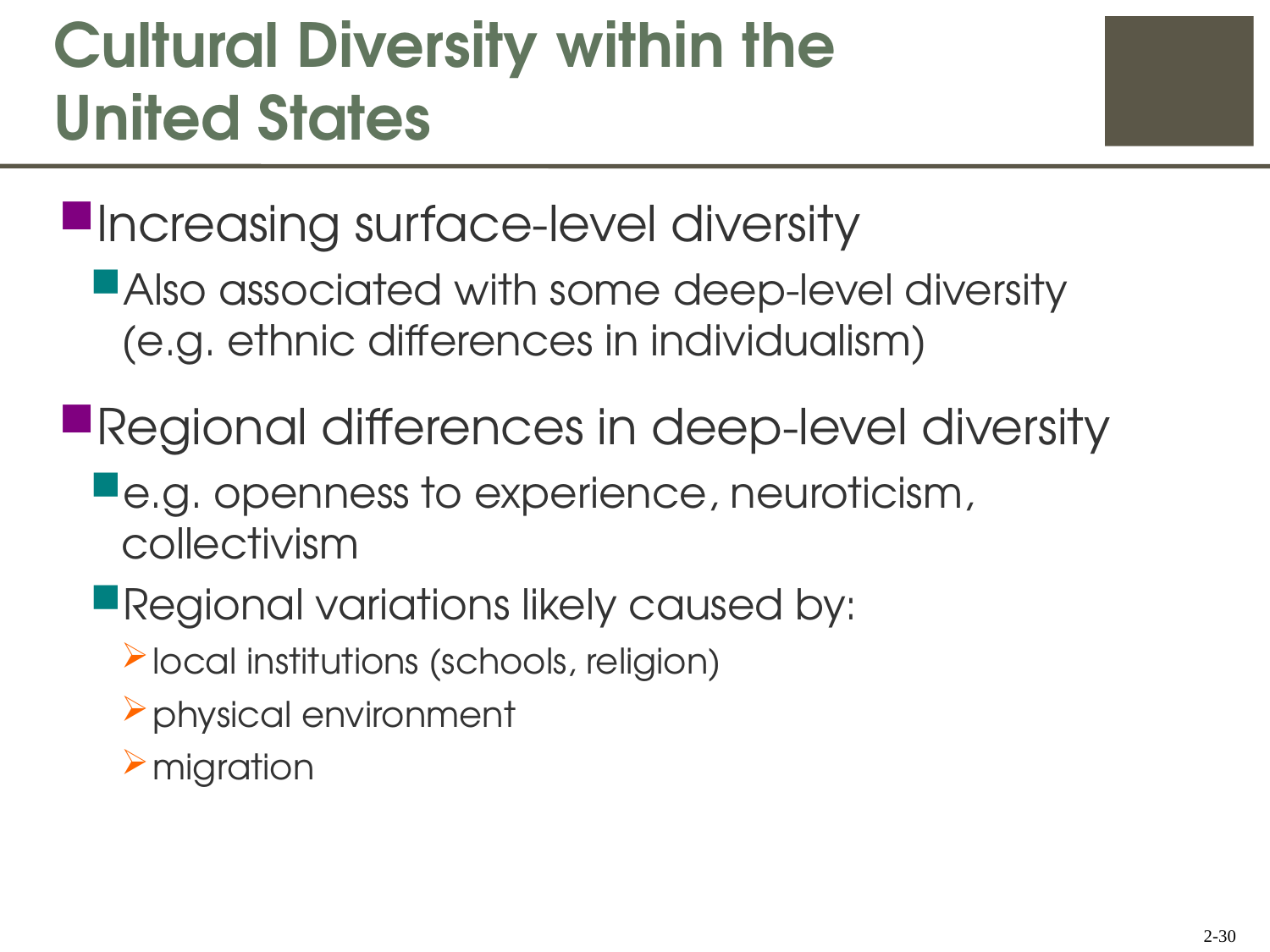

# Cultural Diversity within the United States
Increasing surface-level diversity
Also associated with some deep-level diversity (e.g. ethnic differences in individualism)
Regional differences in deep-level diversity
e.g. openness to experience, neuroticism, collectivism
Regional variations likely caused by:
local institutions (schools, religion)
physical environment
migration